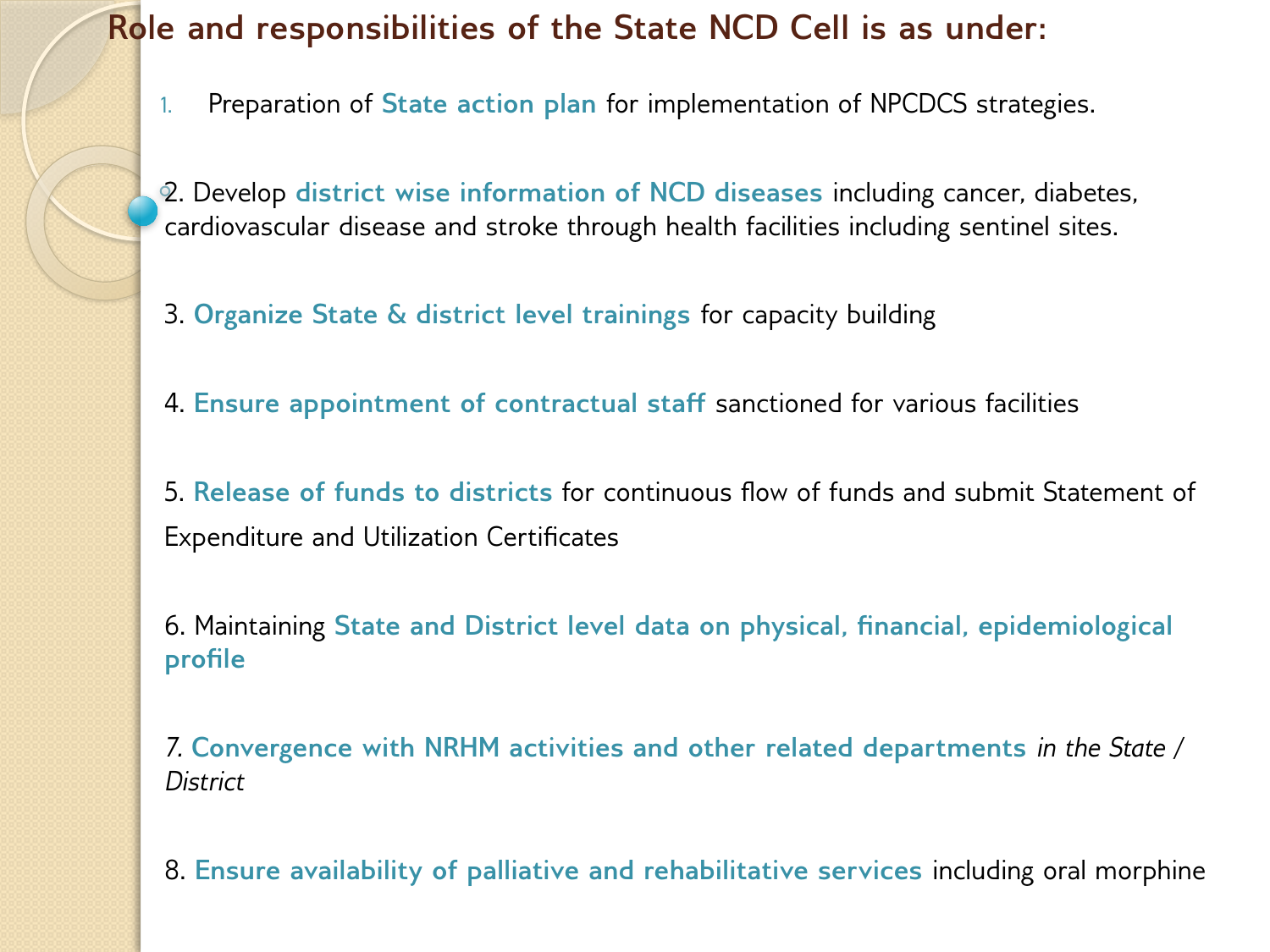

# Role and responsibilities of the State NCD Cell is as under:
Preparation of State action plan for implementation of NPCDCS strategies.

2. Develop district wise information of NCD diseases including cancer, diabetes, cardiovascular disease and stroke through health facilities including sentinel sites.

3. Organize State & district level trainings for capacity building

4. Ensure appointment of contractual staff sanctioned for various facilities

5. Release of funds to districts for continuous flow of funds and submit Statement of
Expenditure and Utilization Certificates

6. Maintaining State and District level data on physical, financial, epidemiological profile

7. Convergence with NRHM activities and other related departments in the State / District

8. Ensure availability of palliative and rehabilitative services including oral morphine